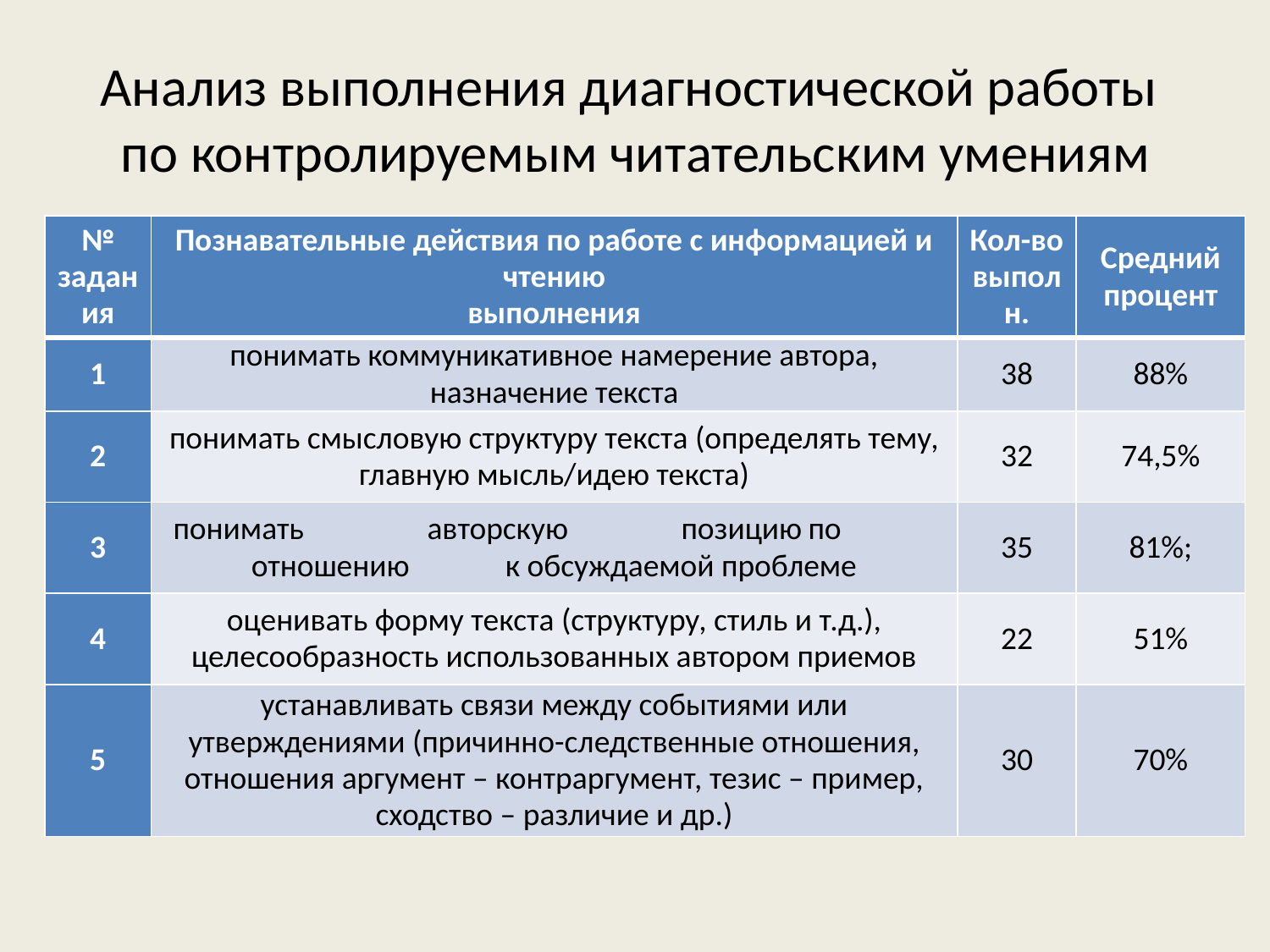

# Анализ выполнения диагностической работы по контролируемым читательским умениям
| № задания | Познавательные действия по работе с информацией и чтению выполнения | Кол-во выполн. | Средний процент |
| --- | --- | --- | --- |
| 1 | понимать коммуникативное намерение автора, назначение текста | 38 | 88% |
| 2 | понимать смысловую структуру текста (определять тему, главную мысль/идею текста) | 32 | 74,5% |
| 3 | понимать авторскую позицию по отношению к обсуждаемой проблеме | 35 | 81%; |
| 4 | оценивать форму текста (структуру, стиль и т.д.), целесообразность использованных автором приемов | 22 | 51% |
| 5 | устанавливать связи между событиями или утверждениями (причинно-следственные отношения, отношения аргумент – контраргумент, тезис – пример, сходство – различие и др.) | 30 | 70% |